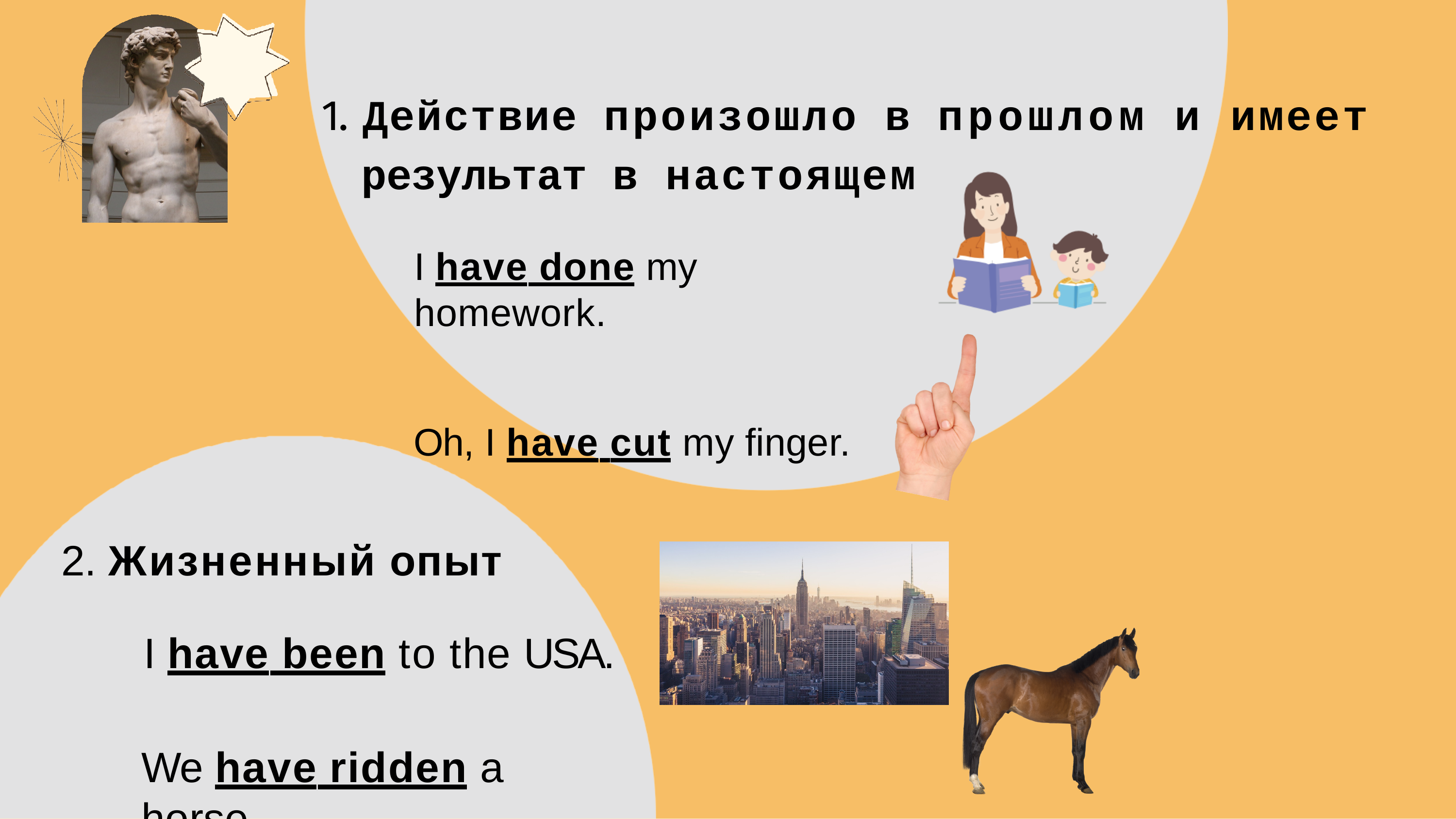

# 1. Действие произошло в прошлом и имеет  результат в настоящем
I have done my homework.

Oh, I have cut my finger.
2. Жизненный опыт
I have been to the USA.

We have ridden a horse.